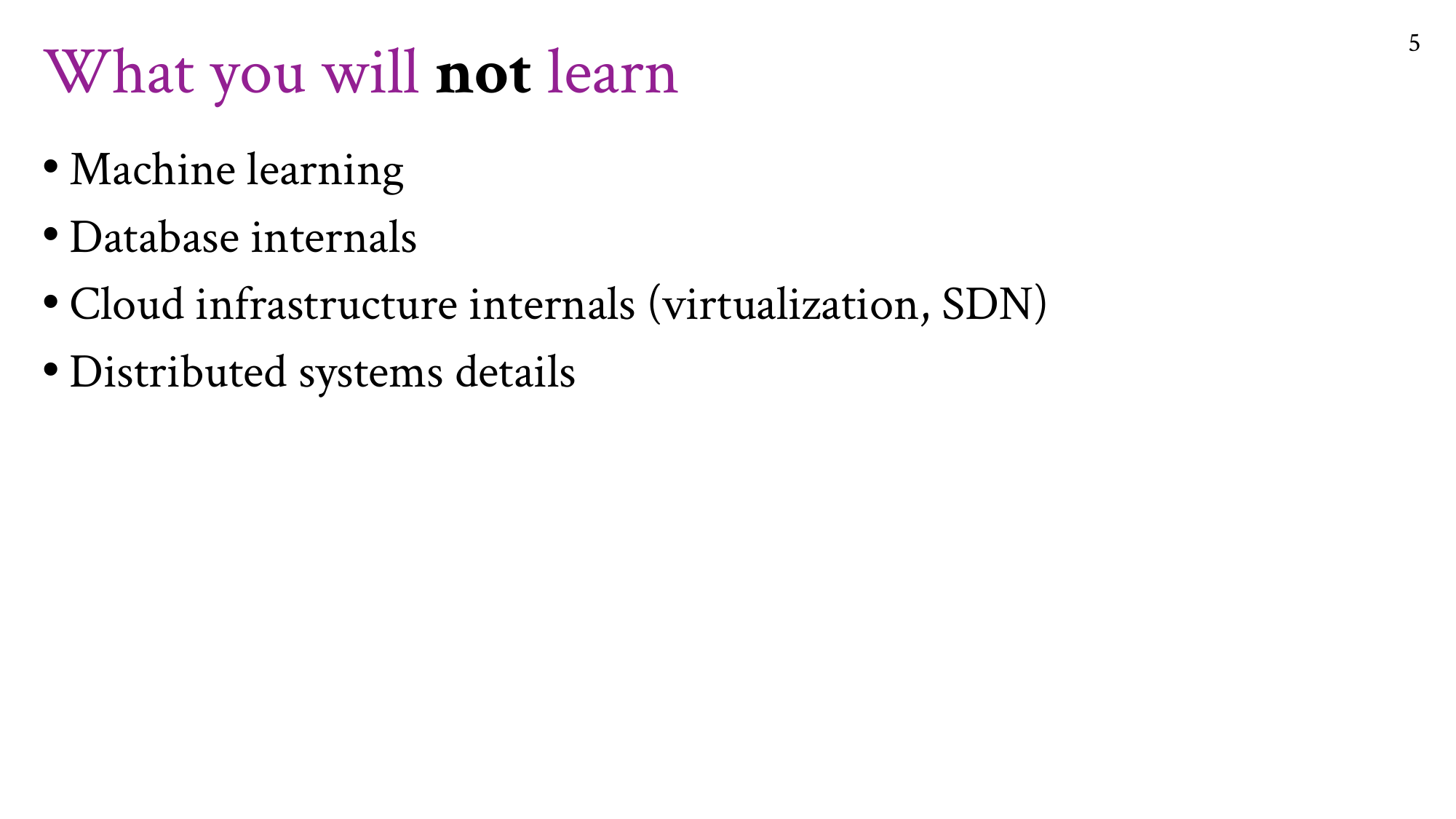

# What you will not learn
Machine learning
Database internals
Cloud infrastructure internals (virtualization, SDN)
Distributed systems details